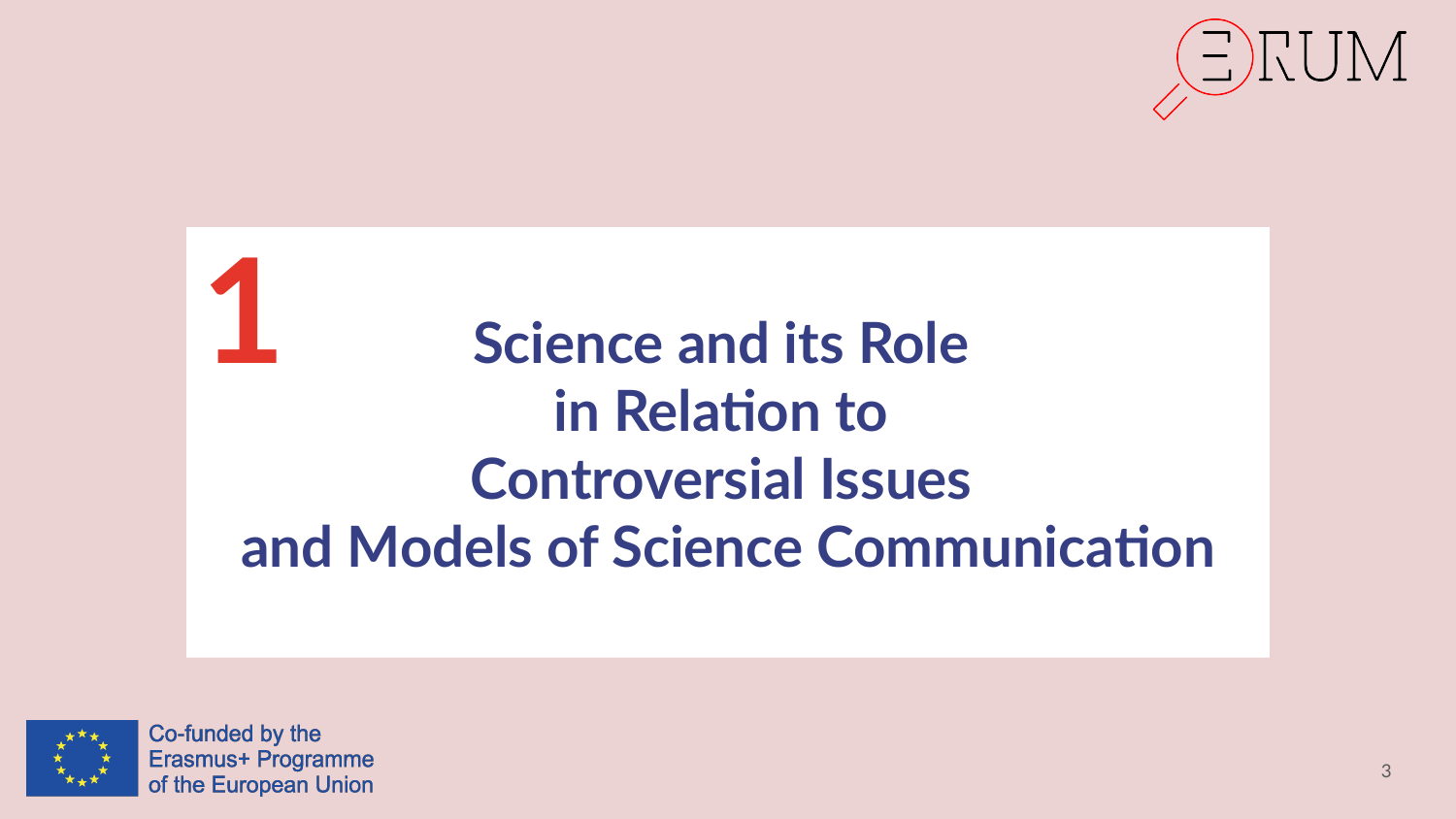

1
# Science and its Role
in Relation to
Controversial Issues
and Models of Science Communication
3